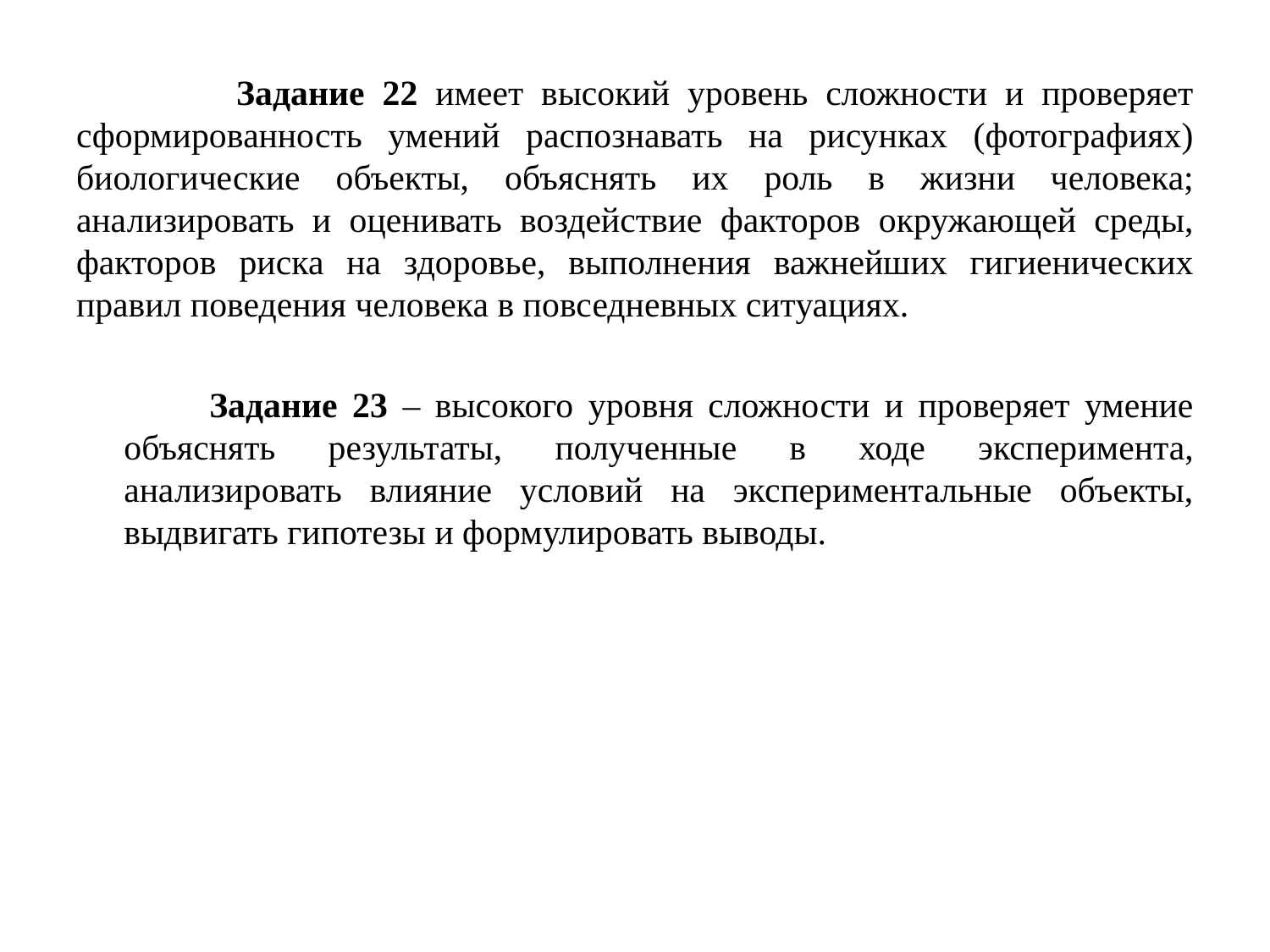

# Задание 22 имеет высокий уровень сложности и проверяет сформированность умений распознавать на рисунках (фотографиях) биологические объекты, объяснять их роль в жизни человека; анализировать и оценивать воздействие факторов окружающей среды, факторов риска на здоровье, выполнения важнейших гигиенических правил поведения человека в повседневных ситуациях.
         Задание 23 – высокого уровня сложности и проверяет умение объяснять результаты, полученные в ходе эксперимента, анализировать влияние условий на экспериментальные объекты, выдвигать гипотезы и формулировать выводы.